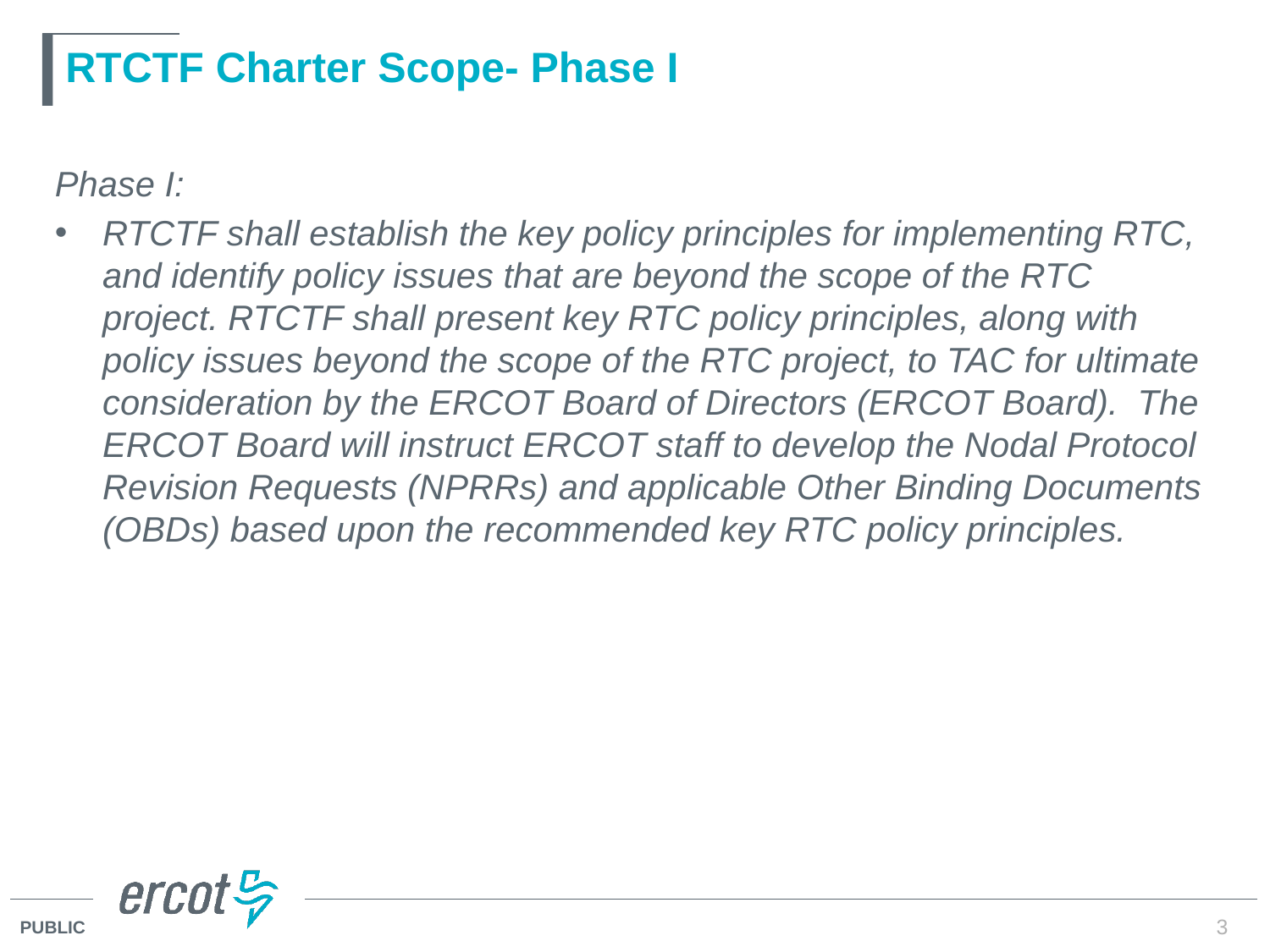

# RTCTF Charter Scope- Phase I

Phase I:
RTCTF shall establish the key policy principles for implementing RTC, and identify policy issues that are beyond the scope of the RTC project. RTCTF shall present key RTC policy principles, along with policy issues beyond the scope of the RTC project, to TAC for ultimate consideration by the ERCOT Board of Directors (ERCOT Board).  The ERCOT Board will instruct ERCOT staff to develop the Nodal Protocol Revision Requests (NPRRs) and applicable Other Binding Documents (OBDs) based upon the recommended key RTC policy principles.

3